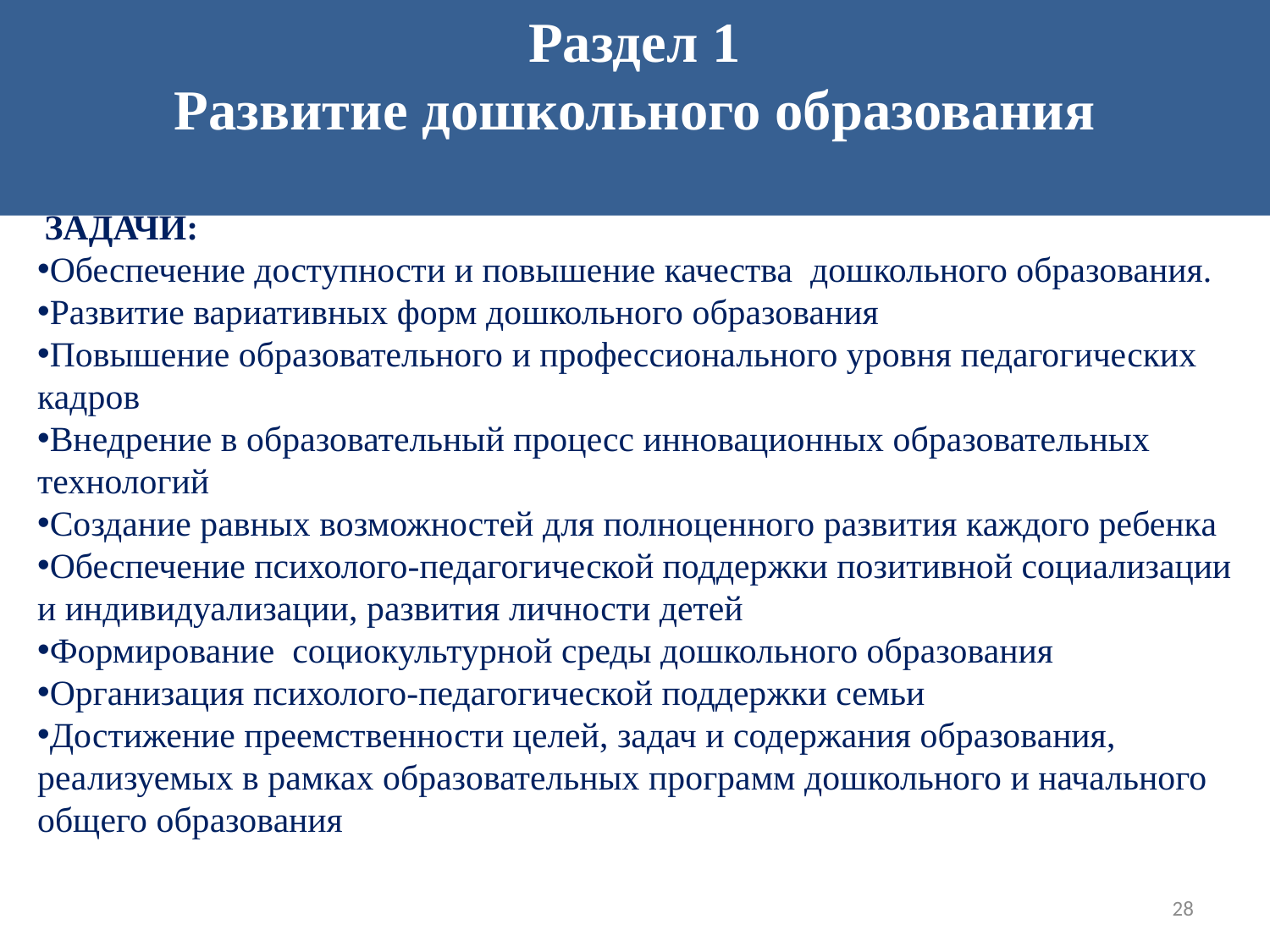

Раздел 1
Развитие дошкольного образования

 ЗАДАЧИ:
Обеспечение доступности и повышение качества  дошкольного образования.
Развитие вариативных форм дошкольного образования
Повышение образовательного и профессионального уровня педагогических кадров
Внедрение в образовательный процесс инновационных образовательных технологий
Создание равных возможностей для полноценного развития каждого ребенка
Обеспечение психолого-педагогической поддержки позитивной социализации и индивидуализации, развития личности детей
Формирование  социокультурной среды дошкольного образования
Организация психолого-педагогической поддержки семьи
Достижение преемственности целей, задач и содержания образования, реализуемых в рамках образовательных программ дошкольного и начального общего образования

28